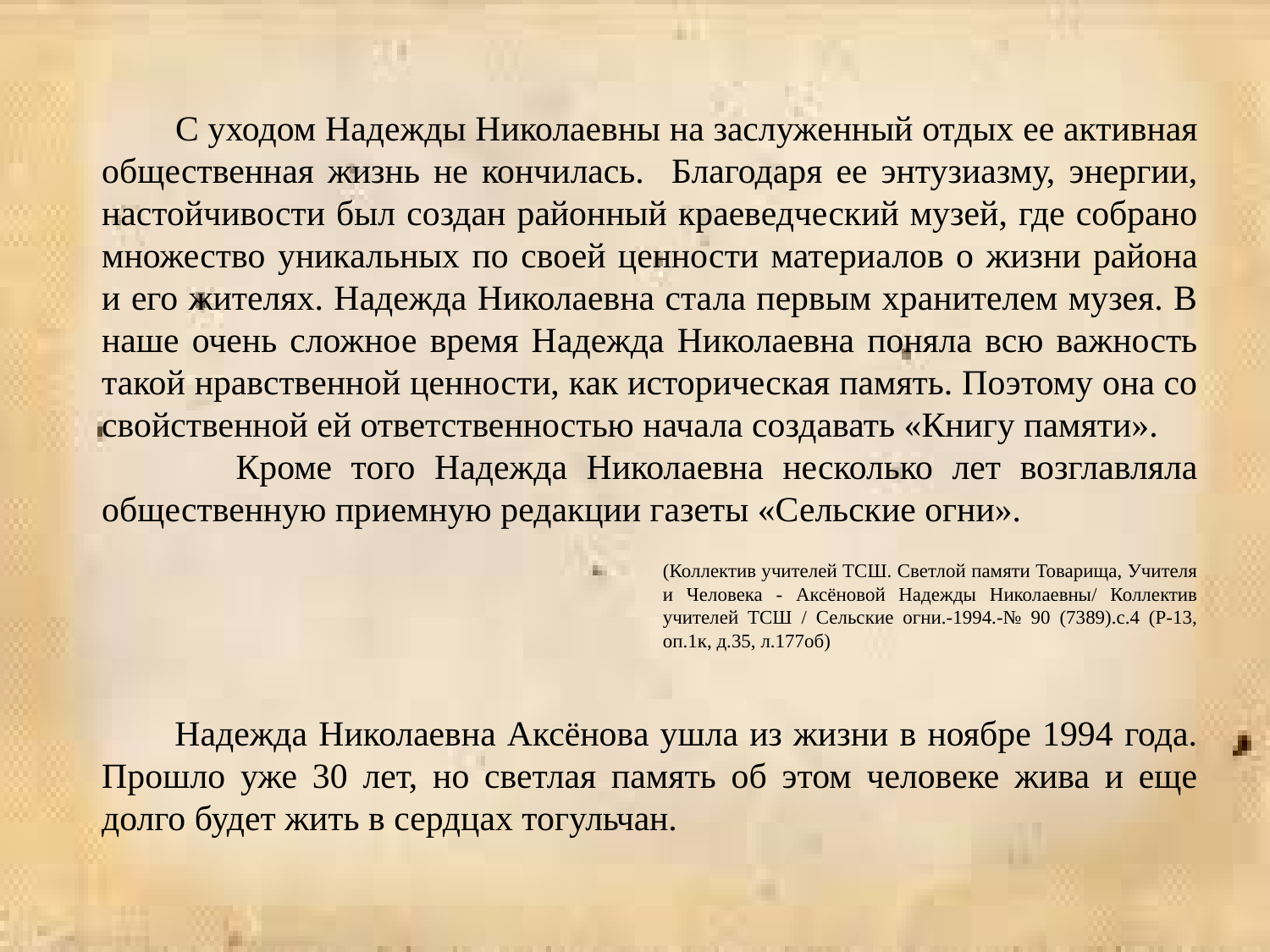

С уходом Надежды Николаевны на заслуженный отдых ее активная общественная жизнь не кончилась.  Благодаря ее энтузиазму, энергии, настойчивости был создан районный краеведческий музей, где собрано множество уникальных по своей ценности материалов о жизни района и его жителях. Надежда Николаевна стала первым хранителем музея. В наше очень сложное время Надежда Николаевна поняла всю важность такой нравственной ценности, как историческая память. Поэтому она со свойственной ей ответственностью начала создавать «Книгу памяти».
       Кроме того Надежда Николаевна несколько лет возглавляла общественную приемную редакции газеты «Сельские огни».

(Коллектив учителей ТСШ. Светлой памяти Товарища, Учителя и Человека - Аксёновой Надежды Николаевны/ Коллектив учителей ТСШ / Сельские огни.-1994.-№ 90 (7389).с.4 (Р-13, оп.1к, д.35, л.177об)

       Надежда Николаевна Аксёнова ушла из жизни в ноябре 1994 года. Прошло уже 30 лет, но светлая память об этом человеке жива и еще долго будет жить в сердцах тогульчан.